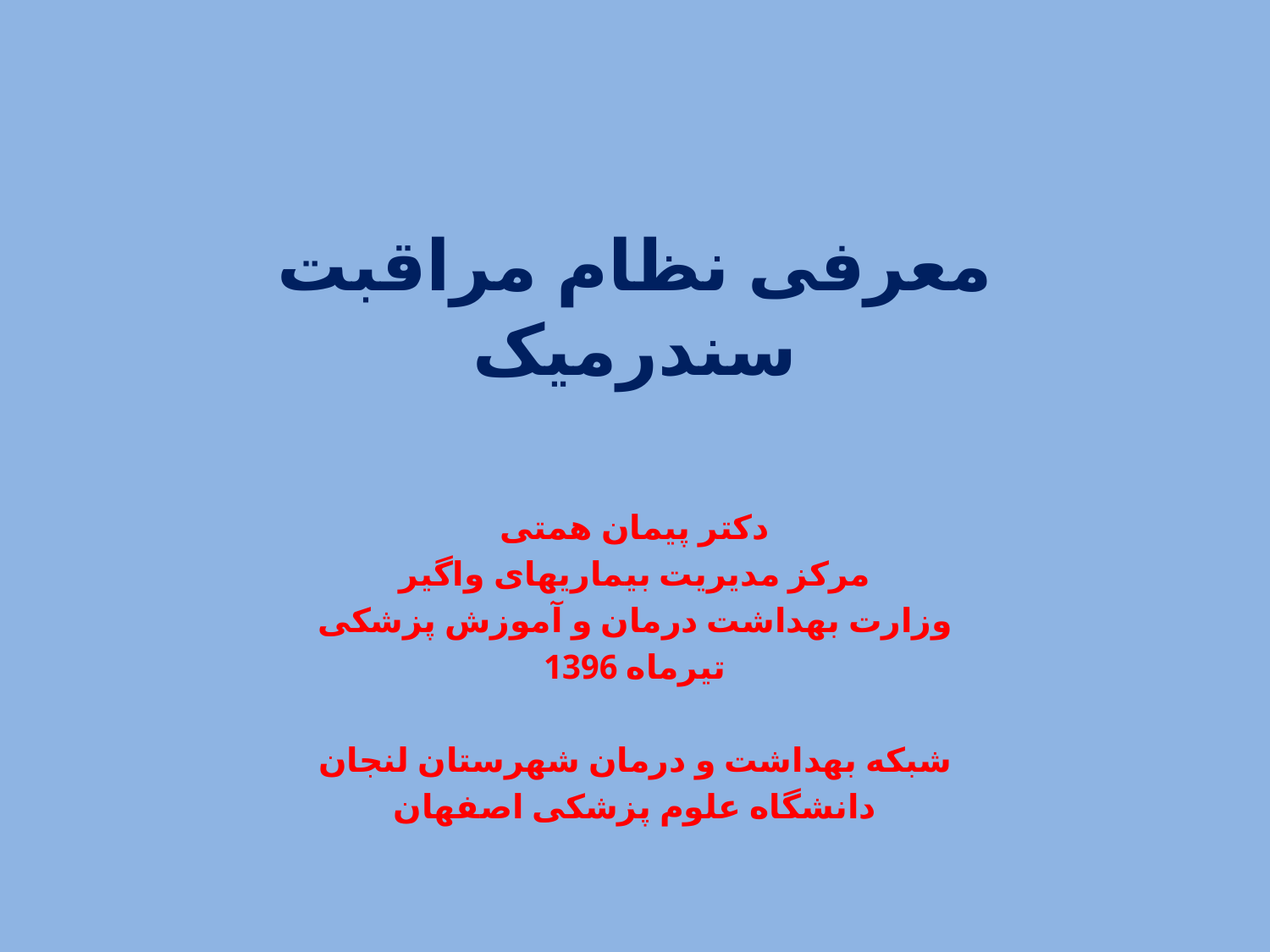

# معرفی نظام مراقبت سندرمیک
دکتر پیمان همتی
مرکز مدیریت بیماریهای واگیر
وزارت بهداشت درمان و آموزش پزشکی
تیرماه 1396

شبکه بهداشت و درمان شهرستان لنجان
دانشگاه علوم پزشکی اصفهان